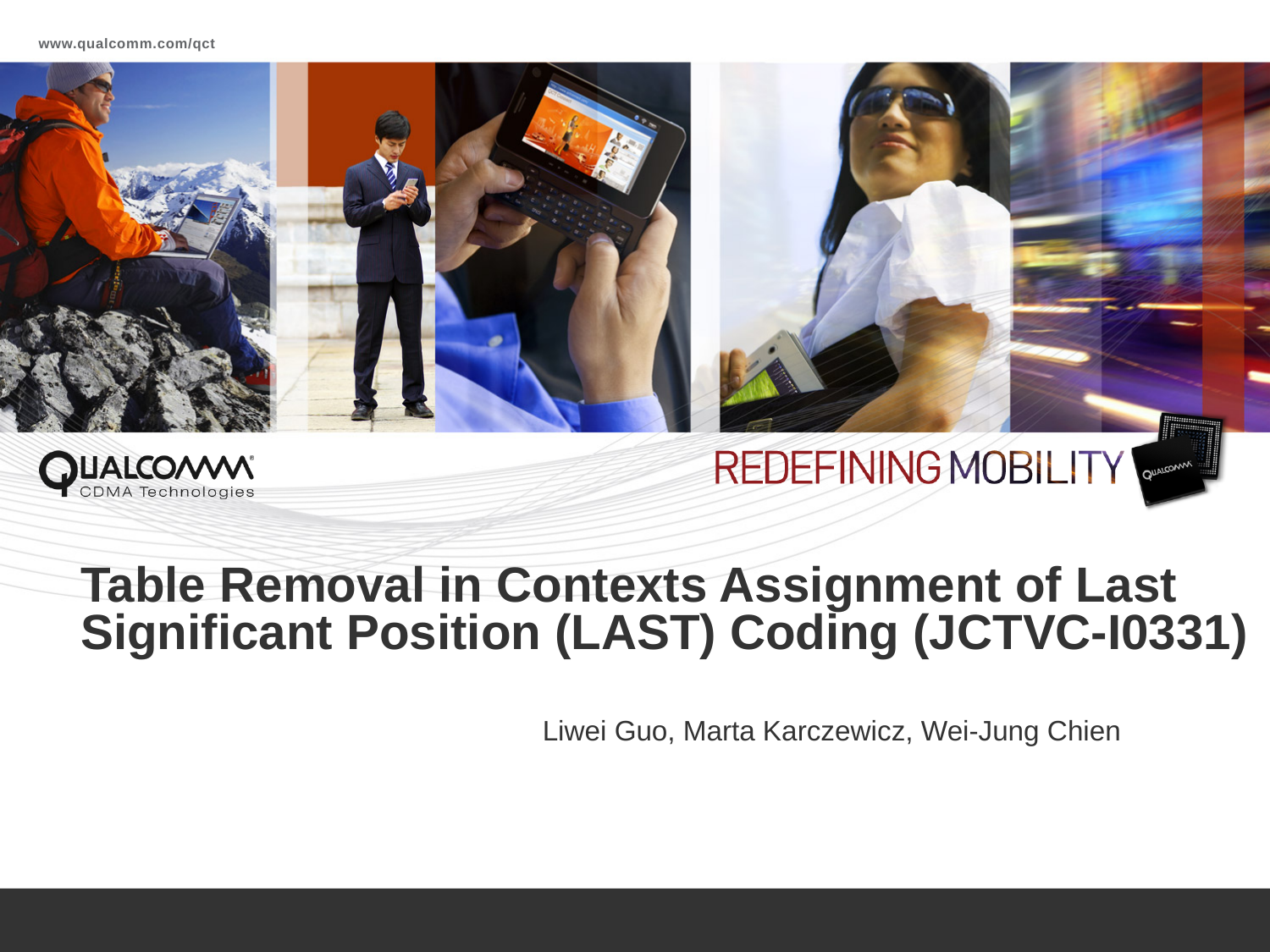

# Table Removal in Contexts Assignment of Last Significant Position (LAST) Coding (JCTVC-I0331)
Liwei Guo, Marta Karczewicz, Wei-Jung Chien